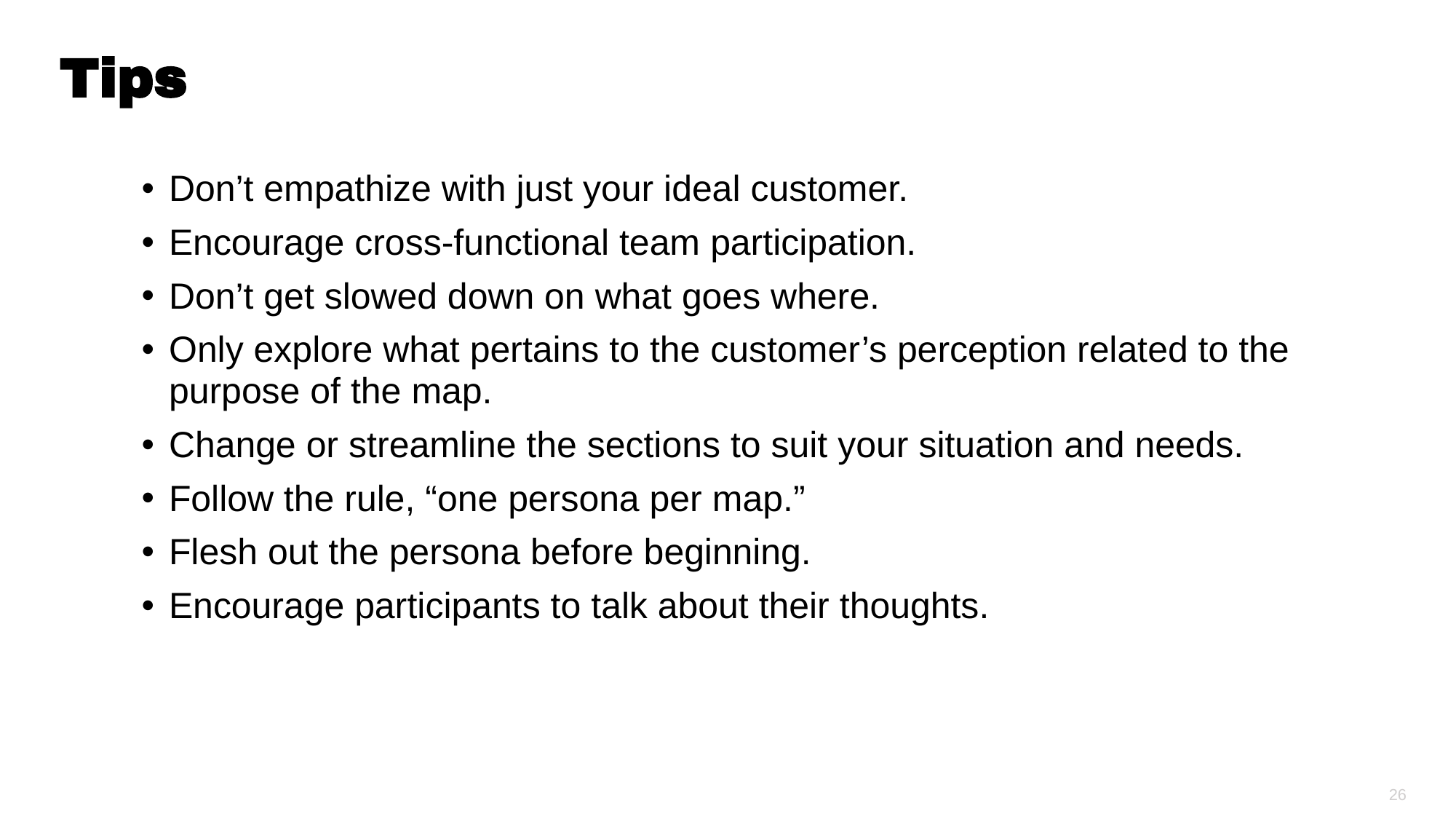

# Tips
Don’t empathize with just your ideal customer.
Encourage cross-functional team participation.
Don’t get slowed down on what goes where.
Only explore what pertains to the customer’s perception related to the purpose of the map.
Change or streamline the sections to suit your situation and needs.
Follow the rule, “one persona per map.”
Flesh out the persona before beginning.
Encourage participants to talk about their thoughts.
26